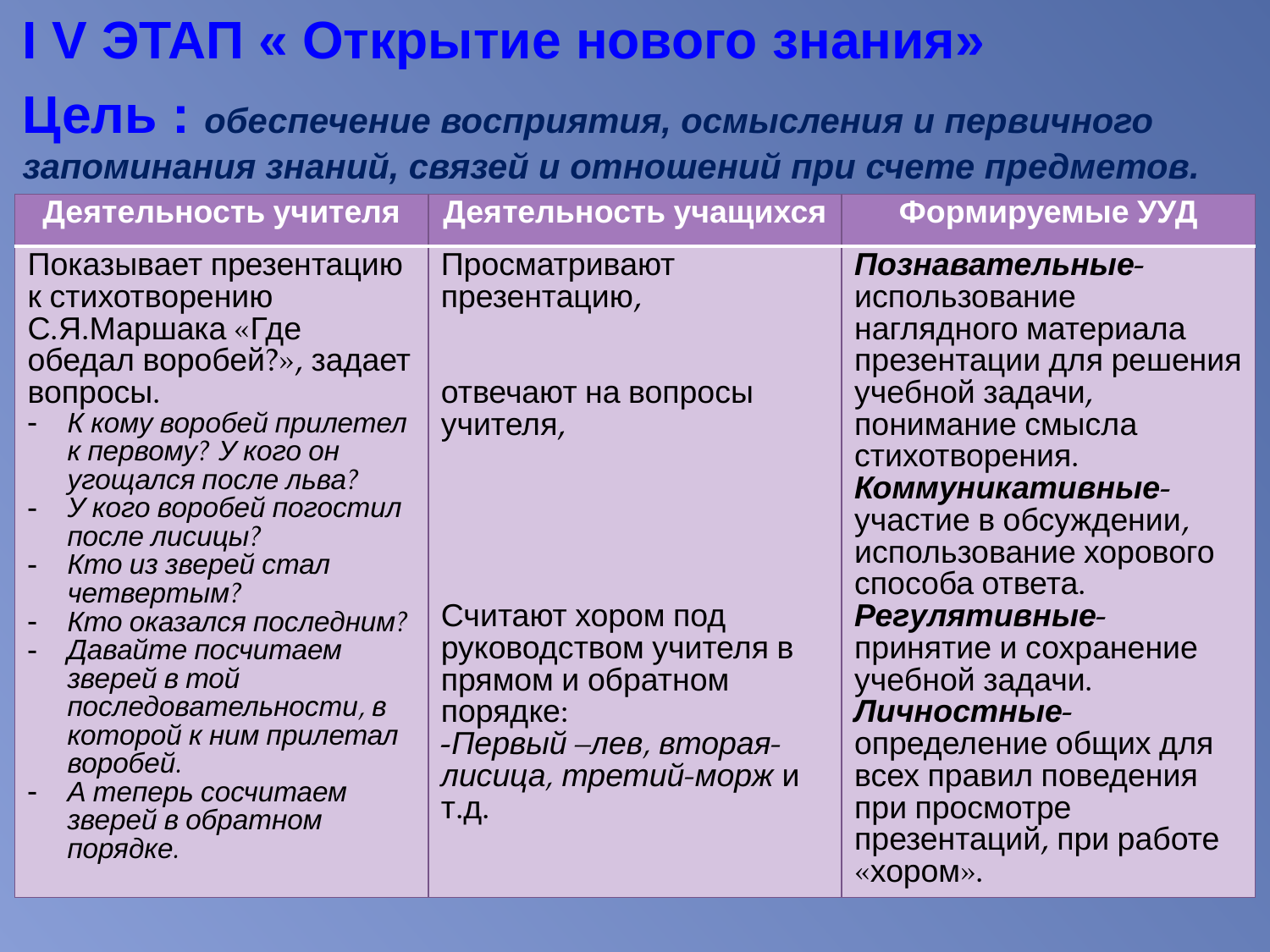

I V ЭТАП « Открытие нового знания»
Цель : обеспечение восприятия, осмысления и первичного запоминания знаний, связей и отношений при счете предметов.

| Деятельность учителя | Деятельность учащихся | Формируемые УУД |
| --- | --- | --- |
| Показывает презентацию к стихотворению С.Я.Маршака «Где обедал воробей?», задает вопросы. К кому воробей прилетел к первому? У кого он угощался после льва? У кого воробей погостил после лисицы? Кто из зверей стал четвертым? Кто оказался последним? Давайте посчитаем зверей в той последовательности, в которой к ним прилетал воробей. А теперь сосчитаем зверей в обратном порядке. | Просматривают презентацию, отвечают на вопросы учителя, Считают хором под руководством учителя в прямом и обратном порядке: -Первый –лев, вторая-лисица, третий-морж и т.д. | Познавательные- использование наглядного материала презентации для решения учебной задачи, понимание смысла стихотворения. Коммуникативные- участие в обсуждении, использование хорового способа ответа. Регулятивные- принятие и сохранение учебной задачи. Личностные- определение общих для всех правил поведения при просмотре презентаций, при работе «хором». |